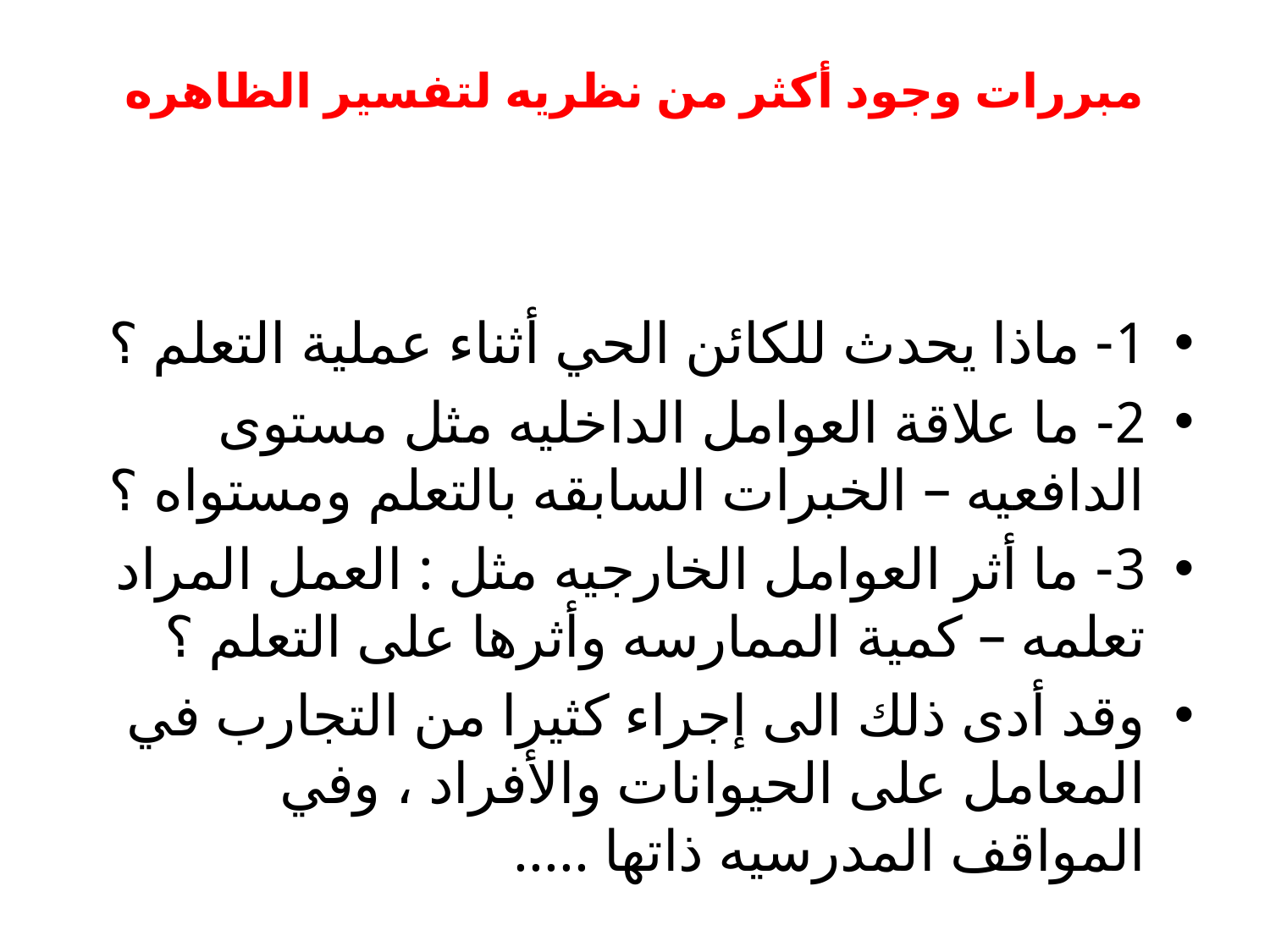

# مبررات وجود أكثر من نظريه لتفسير الظاهره

1- ماذا يحدث للكائن الحي أثناء عملية التعلم ؟
2- ما علاقة العوامل الداخليه مثل مستوى الدافعيه – الخبرات السابقه بالتعلم ومستواه ؟
3- ما أثر العوامل الخارجيه مثل : العمل المراد تعلمه – كمية الممارسه وأثرها على التعلم ؟
وقد أدى ذلك الى إجراء كثيرا من التجارب في المعامل على الحيوانات والأفراد ، وفي المواقف المدرسيه ذاتها .....